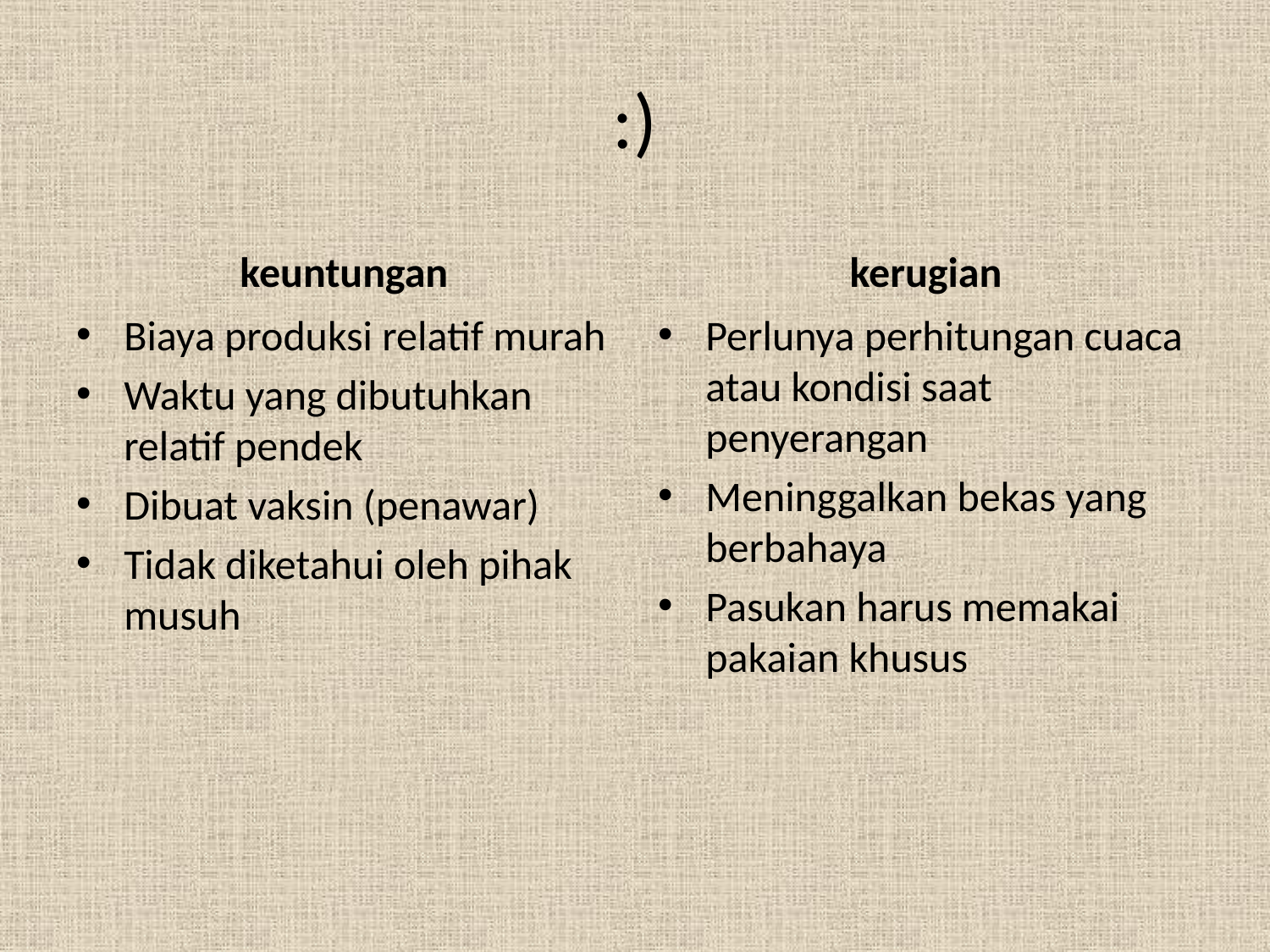

# :)
keuntungan
kerugian
Biaya produksi relatif murah
Waktu yang dibutuhkan relatif pendek
Dibuat vaksin (penawar)
Tidak diketahui oleh pihak musuh

Perlunya perhitungan cuaca atau kondisi saat penyerangan
Meninggalkan bekas yang berbahaya
Pasukan harus memakai pakaian khusus